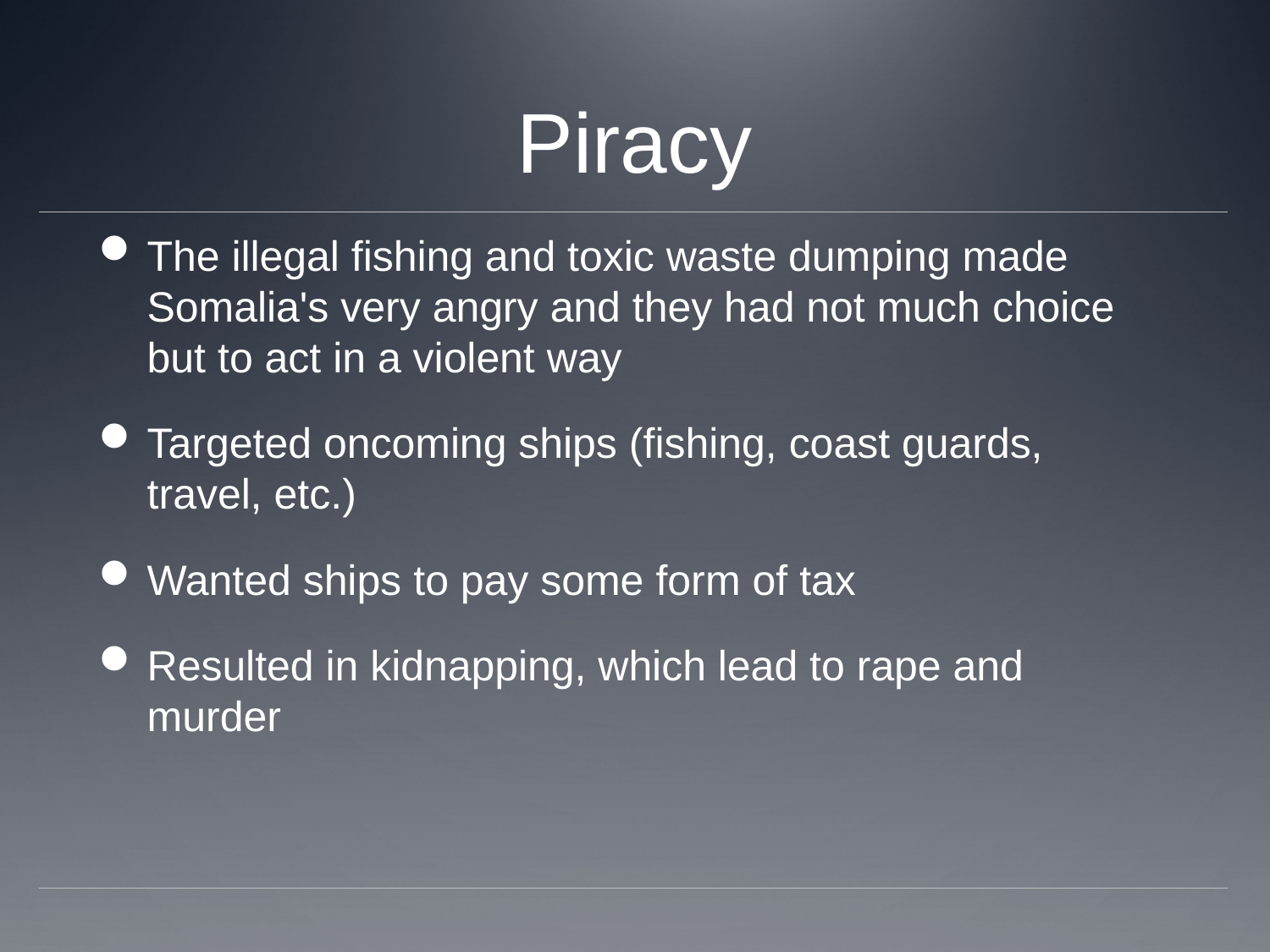

# Piracy
The illegal fishing and toxic waste dumping made Somalia's very angry and they had not much choice but to act in a violent way
Targeted oncoming ships (fishing, coast guards, travel, etc.)
Wanted ships to pay some form of tax
Resulted in kidnapping, which lead to rape and murder